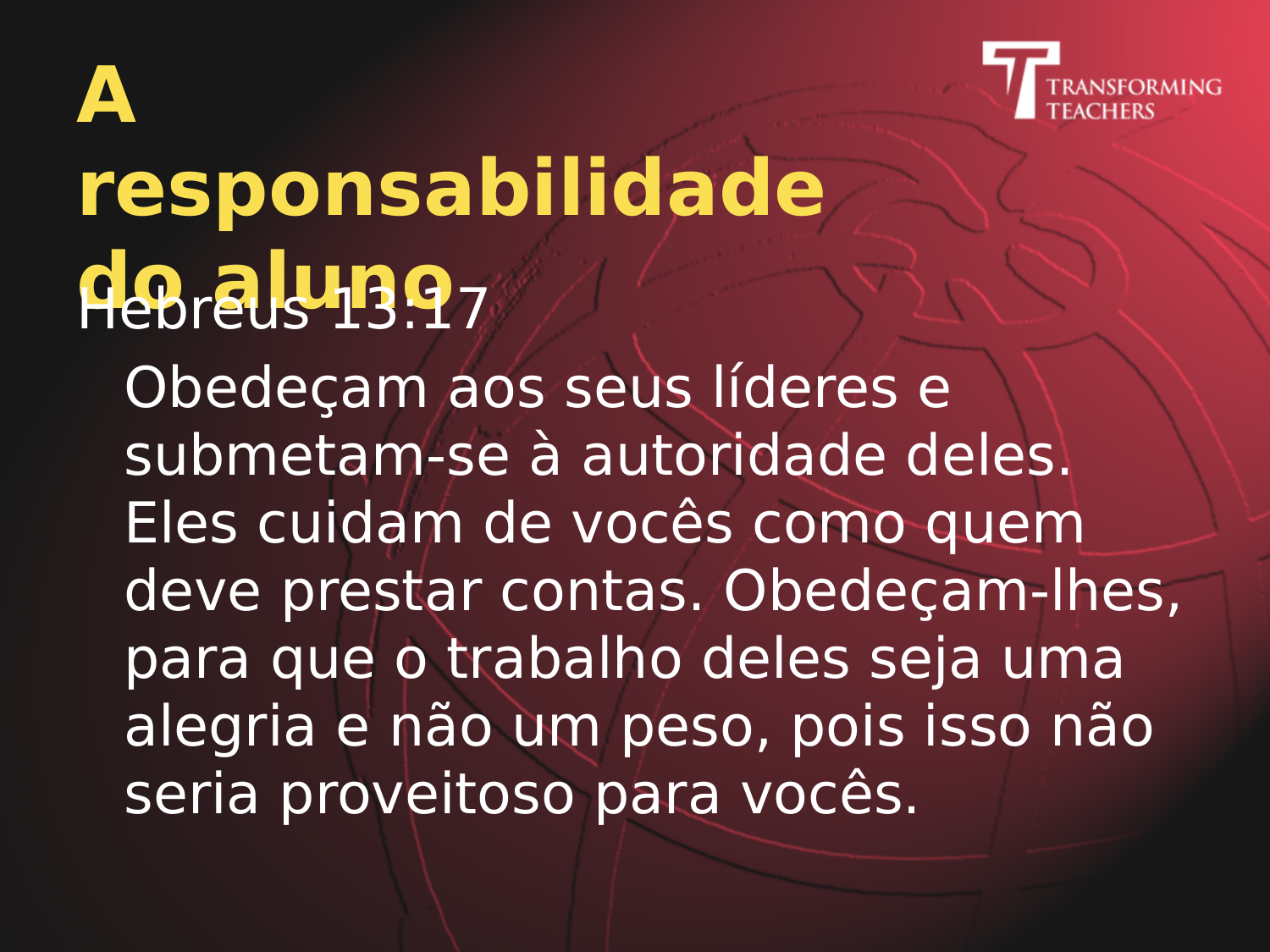

# A responsabilidade do aluno
Hebreus 13:17
 	Obedeçam aos seus líderes e submetam-se à autoridade deles. Eles cuidam de vocês como quem deve prestar contas. Obedeçam-lhes, para que o trabalho deles seja uma alegria e não um peso, pois isso não seria proveitoso para vocês.